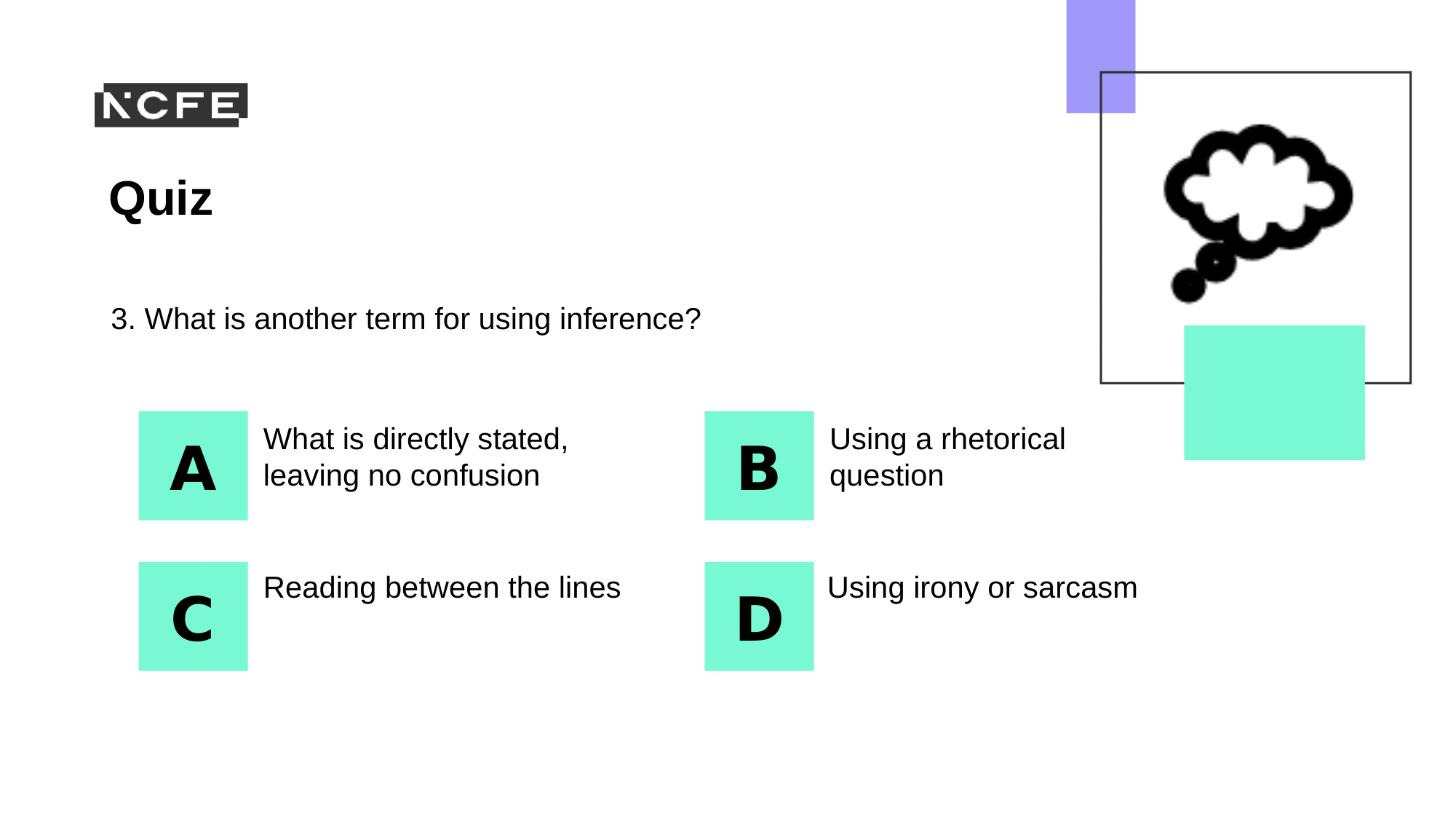

3. What is another term for using inference?
What is directly stated, leaving no confusion
Using a rhetorical question
Reading between the lines
Using irony or sarcasm